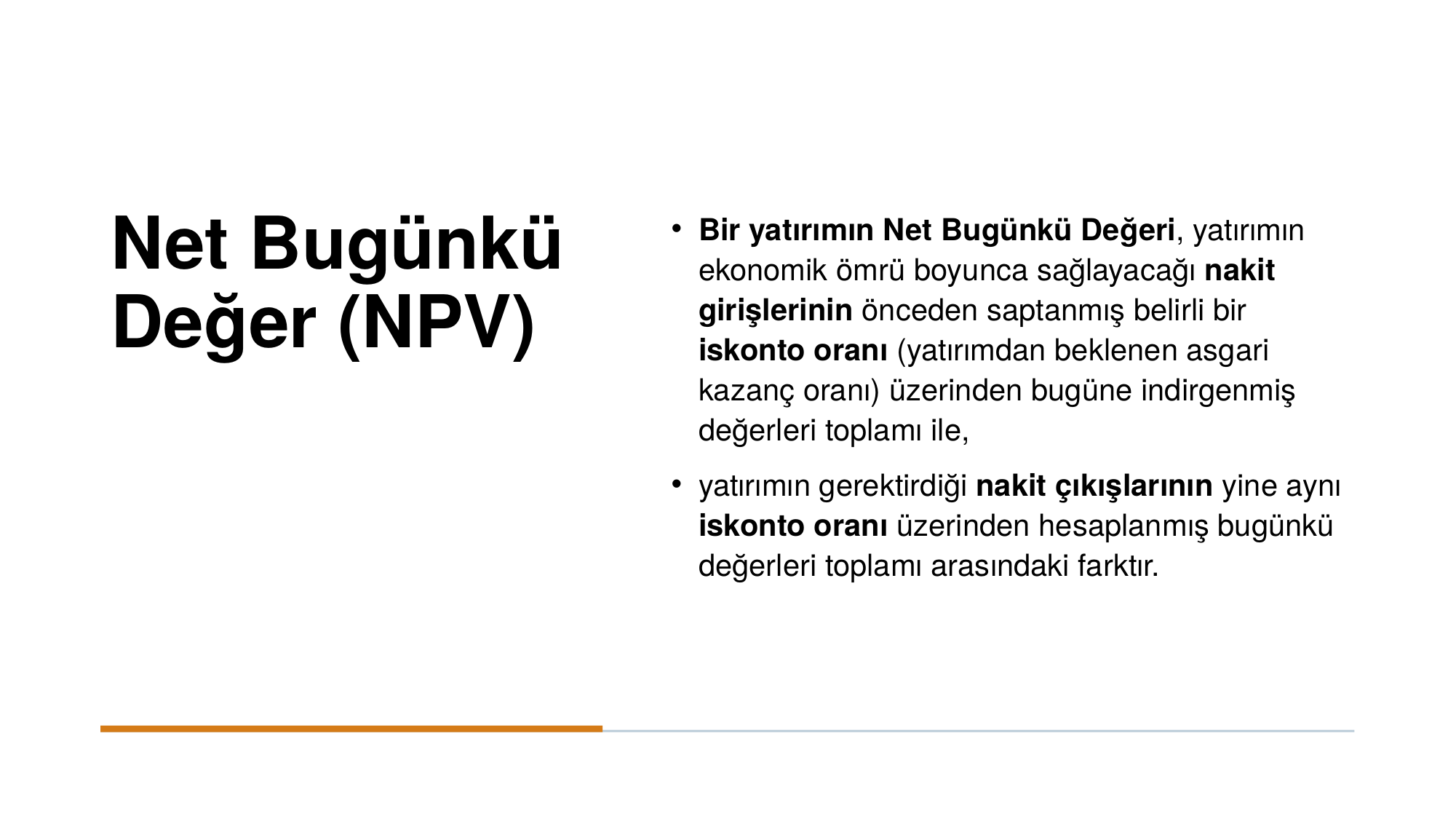

# Net Bugünkü Değer (NPV)
Bir yatırımın Net Bugünkü Değeri, yatırımın ekonomik ömrü boyunca sağlayacağı nakit girişlerinin önceden saptanmış belirli bir iskonto oranı (yatırımdan beklenen asgari kazanç oranı) üzerinden bugüne indirgenmiş değerleri toplamı ile,
yatırımın gerektirdiği nakit çıkışlarının yine aynı iskonto oranı üzerinden hesaplanmış bugünkü değerleri toplamı arasındaki farktır.